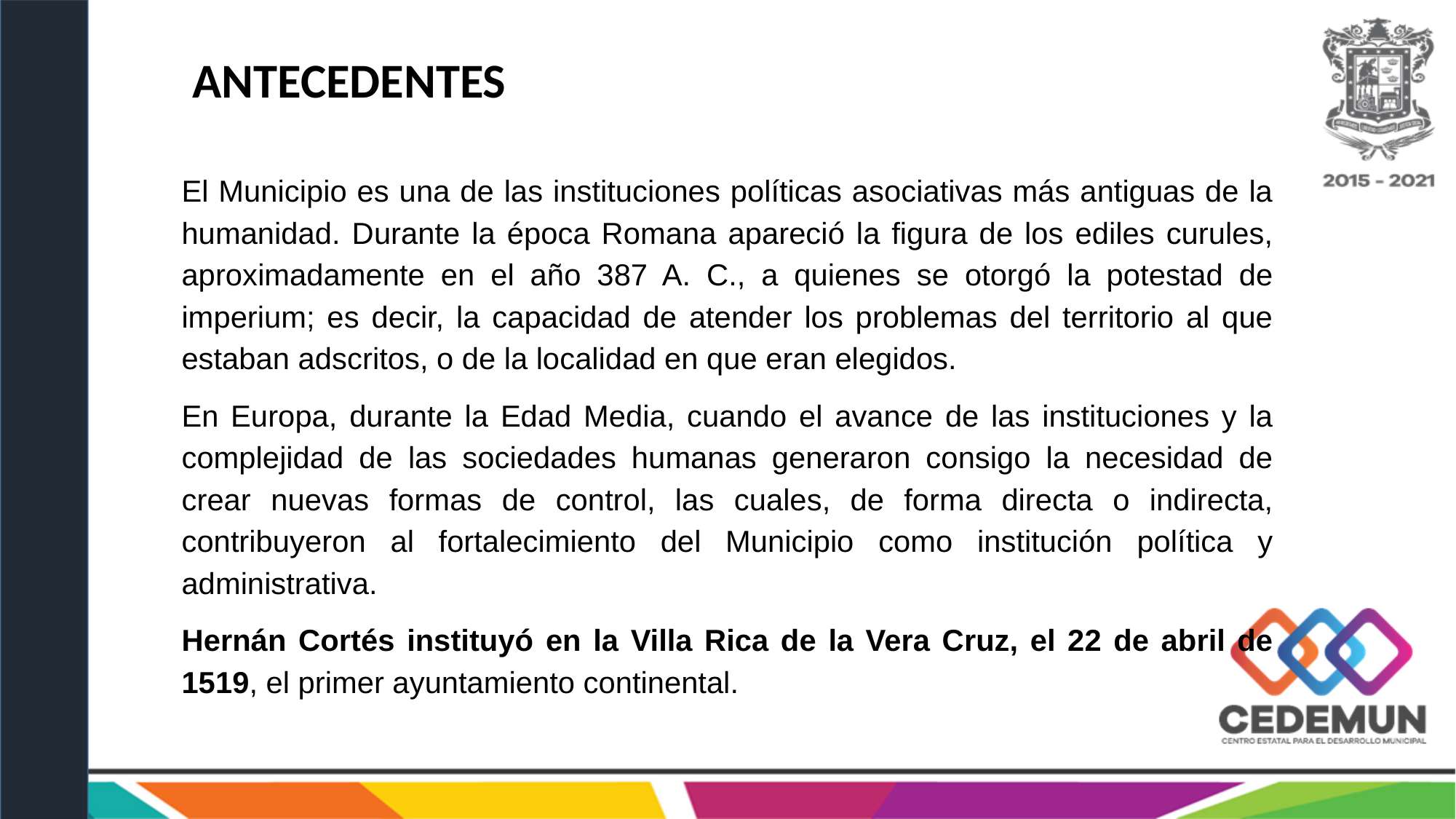

ANTECEDENTES
El Municipio es una de las instituciones políticas asociativas más antiguas de la humanidad. Durante la época Romana apareció la figura de los ediles curules, aproximadamente en el año 387 A. C., a quienes se otorgó la potestad de imperium; es decir, la capacidad de atender los problemas del territorio al que estaban adscritos, o de la localidad en que eran elegidos.
En Europa, durante la Edad Media, cuando el avance de las instituciones y la complejidad de las sociedades humanas generaron consigo la necesidad de crear nuevas formas de control, las cuales, de forma directa o indirecta, contribuyeron al fortalecimiento del Municipio como institución política y administrativa.
Hernán Cortés instituyó en la Villa Rica de la Vera Cruz, el 22 de abril de 1519, el primer ayuntamiento continental.